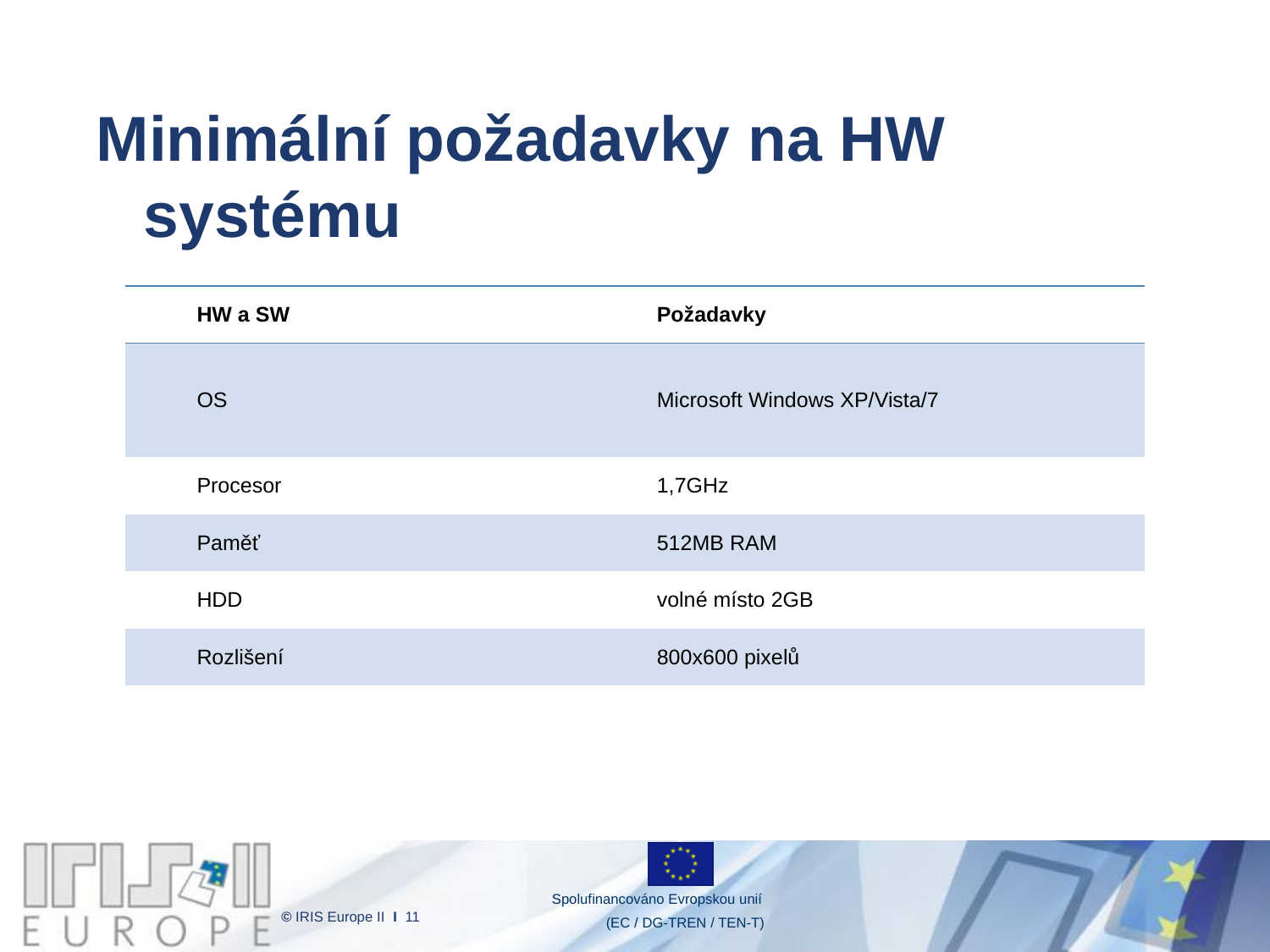

# Minimální požadavky na HW systému
| HW a SW | Požadavky |
| --- | --- |
| OS | Microsoft Windows XP/Vista/7 |
| Procesor | 1,7GHz |
| Paměť | 512MB RAM |
| HDD | volné místo 2GB |
| Rozlišení | 800x600 pixelů |